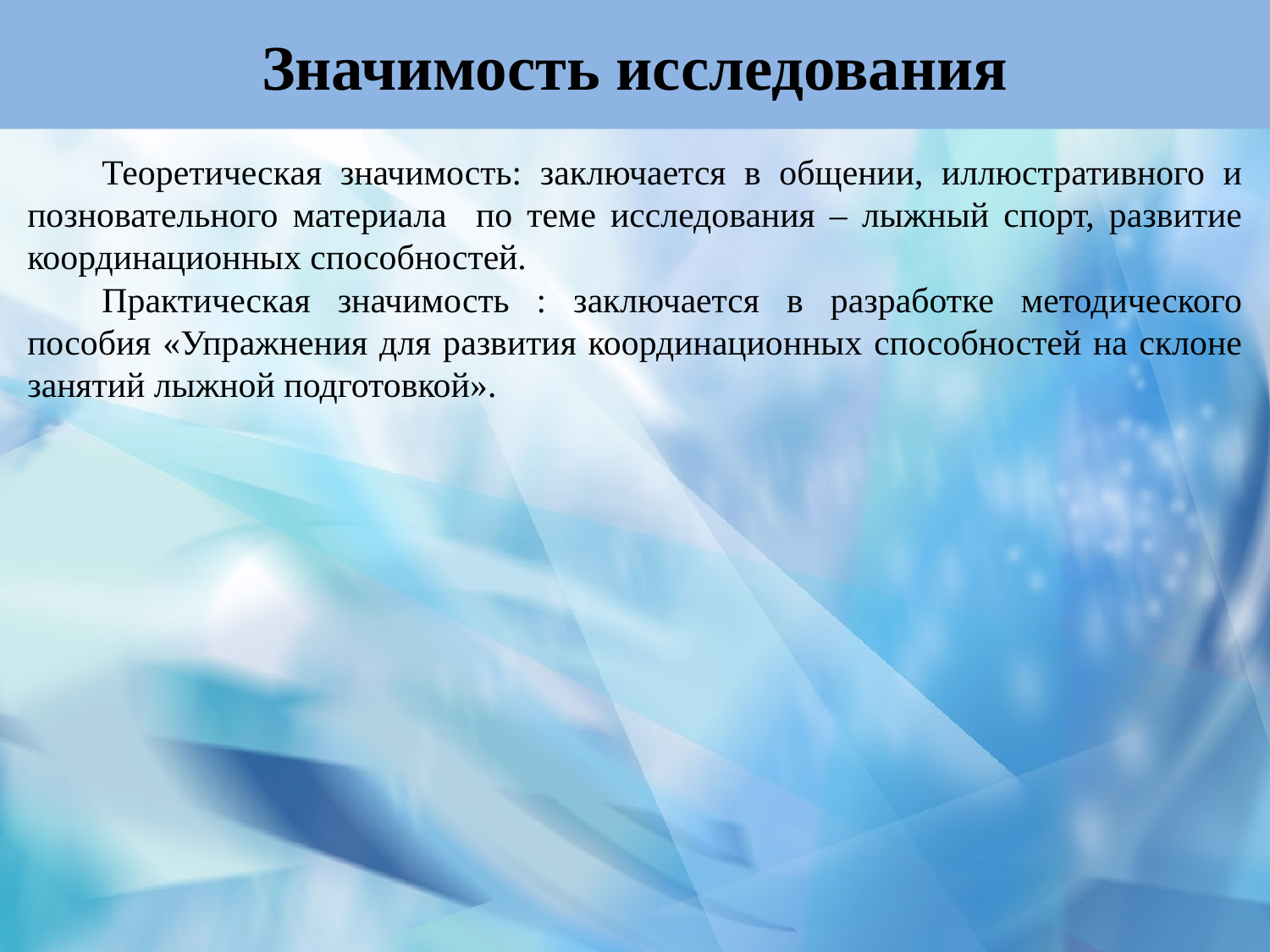

# Значимость исследования
Теоретическая значимость: заключается в общении, иллюстративного и позновательного материала  по теме исследования – лыжный спорт, развитие координационных способностей.
Практическая значимость : заключается в разработке методического пособия «Упражнения для развития координационных способностей на склоне занятий лыжной подготовкой».